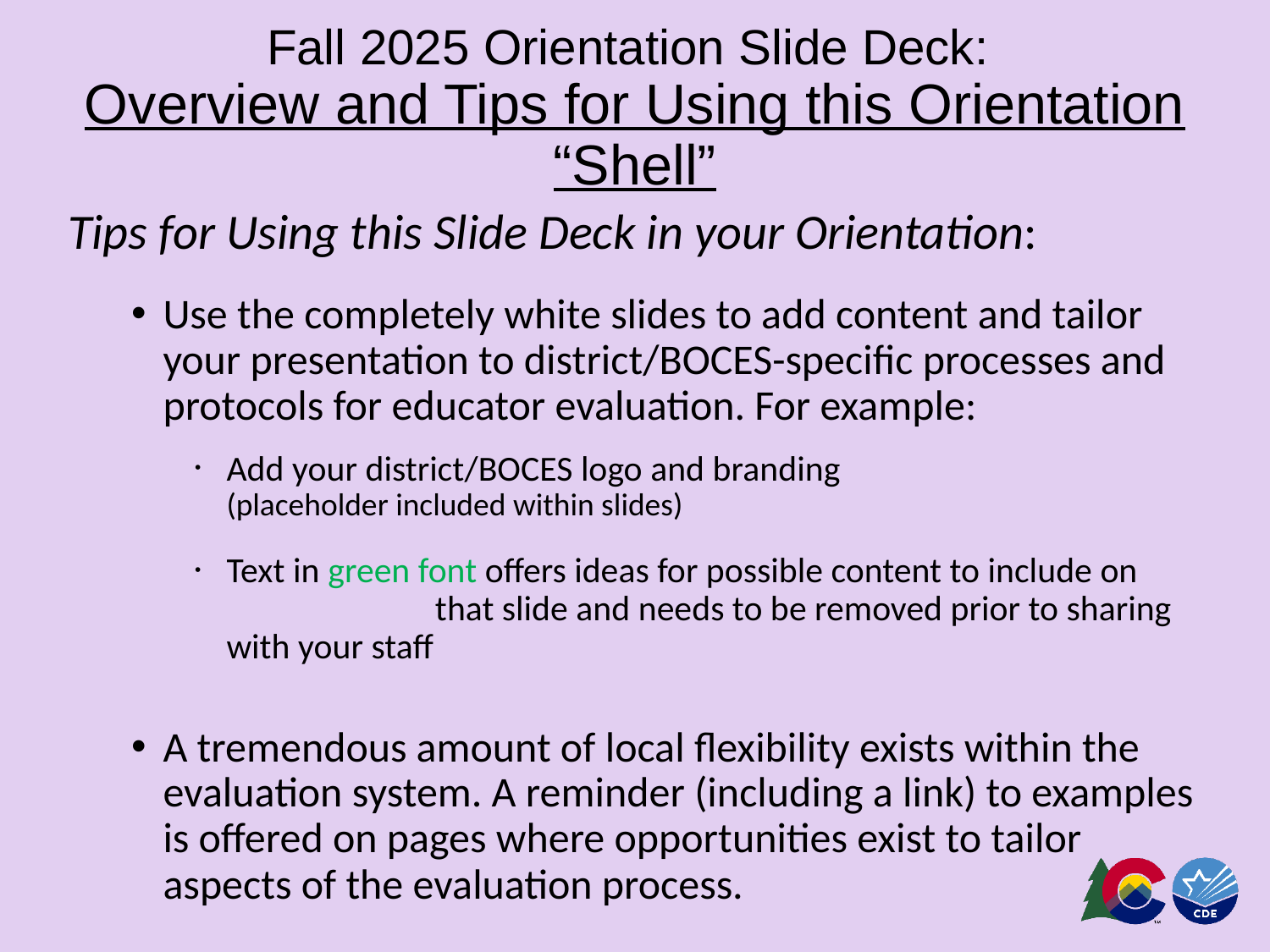

Fall 2025 Orientation Slide Deck:
Overview and Tips for Using this Orientation “Shell”
Tips for Using this Slide Deck in your Orientation:
Use the completely white slides to add content and tailor your presentation to district/BOCES-specific processes and protocols for educator evaluation. For example:
Add your district/BOCES logo and branding                                         (placeholder included within slides)
Text in green font offers ideas for possible content to include on                                   that slide and needs to be removed prior to sharing with your staff

A tremendous amount of local flexibility exists within the evaluation system. A reminder (including a link) to examples is offered on pages where opportunities exist to tailor aspects of the evaluation process.